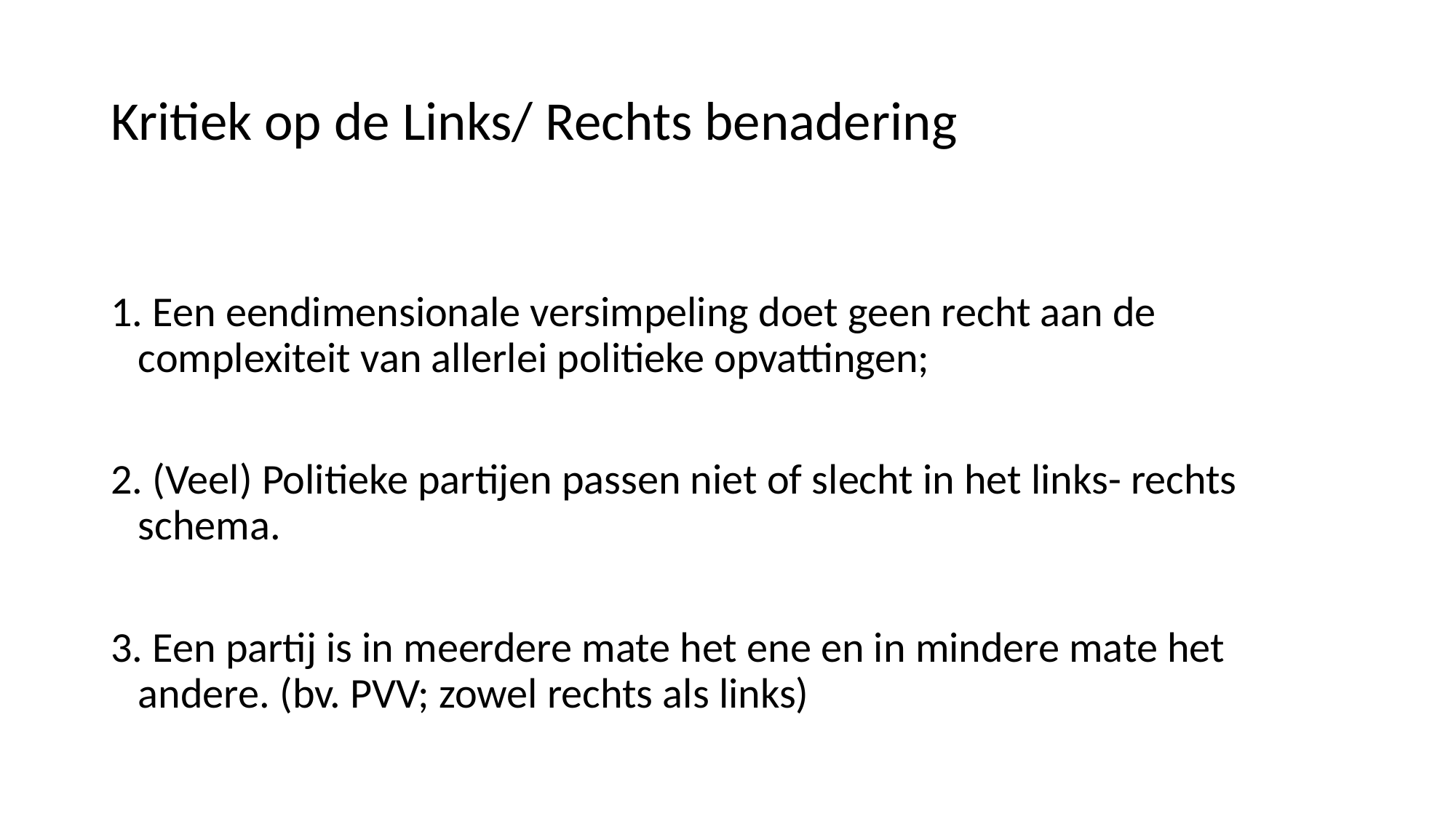

# Kritiek op de Links/ Rechts benadering

1. Een eendimensionale versimpeling doet geen recht aan de complexiteit van allerlei politieke opvattingen;

2. (Veel) Politieke partijen passen niet of slecht in het links- rechts schema.

3. Een partij is in meerdere mate het ene en in mindere mate het andere. (bv. PVV; zowel rechts als links)